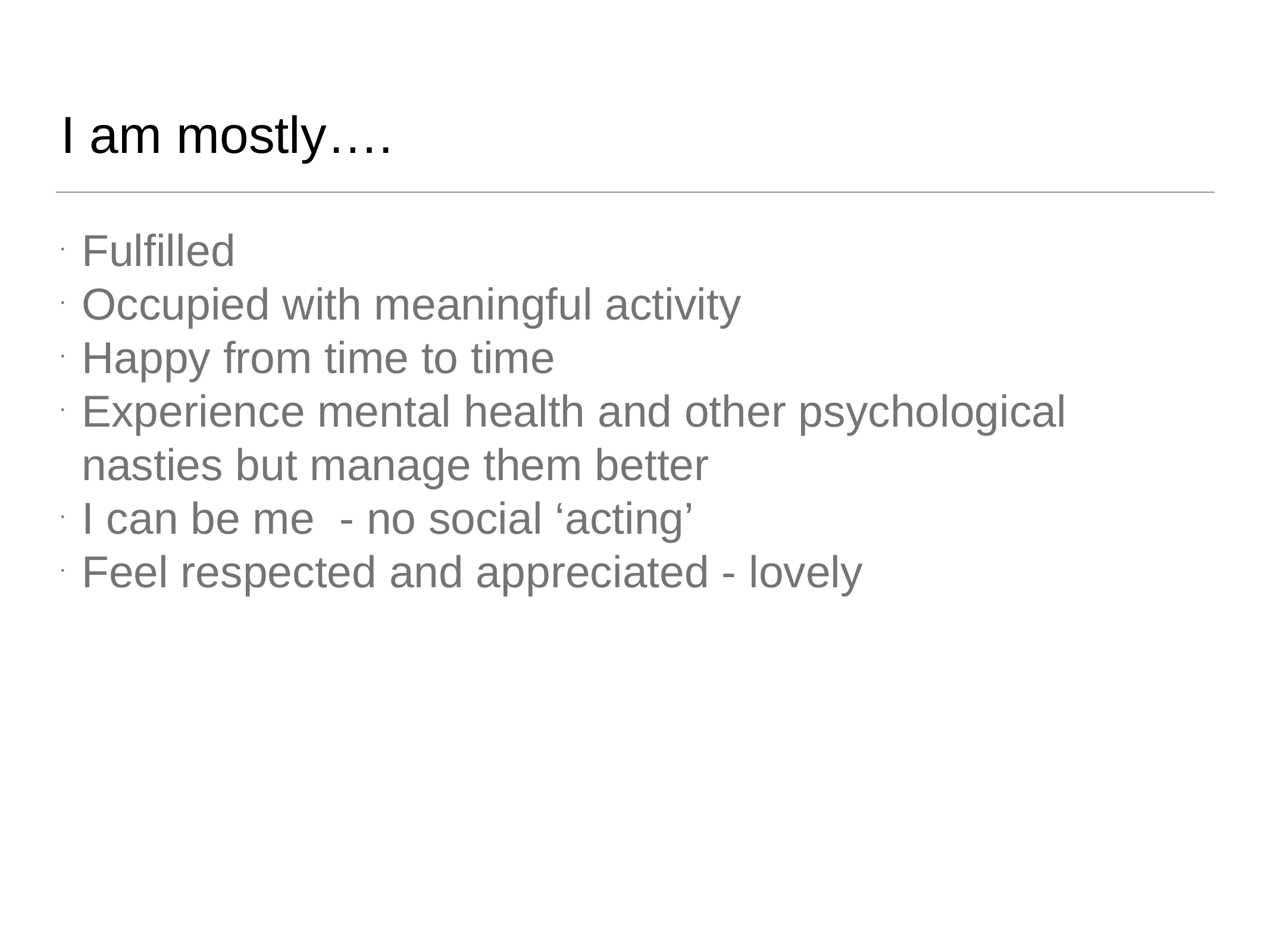

I am mostly….
Fulfilled
Occupied with meaningful activity
Happy from time to time
Experience mental health and other psychological nasties but manage them better
I can be me  - no social ‘acting’
Feel respected and appreciated - lovely